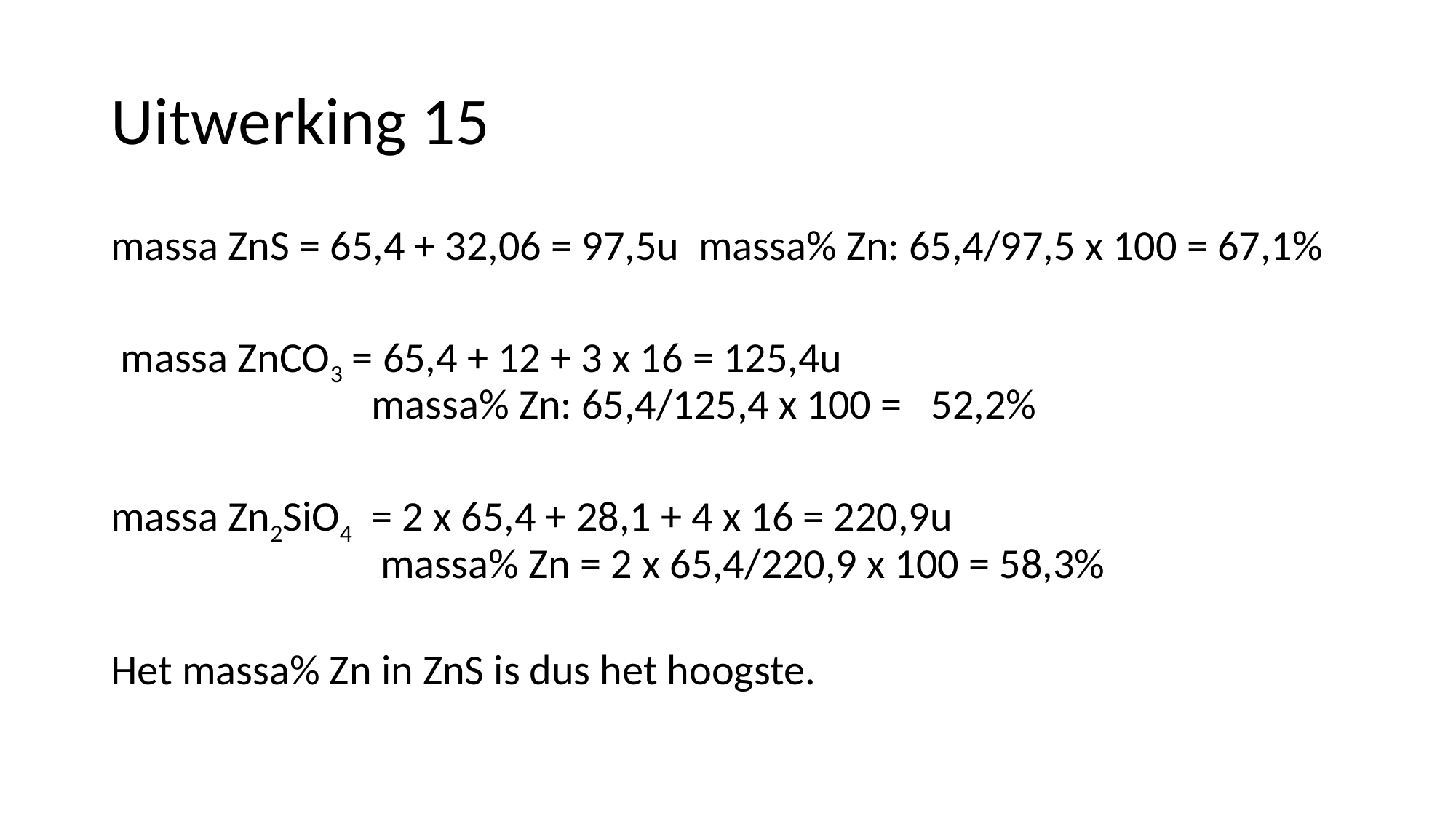

# Uitwerking 15
massa ZnS = 65,4 + 32,06 = 97,5u  massa% Zn: 65,4/97,5 x 100 = 67,1%
 massa ZnCO3 = 65,4 + 12 + 3 x 16 = 125,4u
                           massa% Zn: 65,4/125,4 x 100 =   52,2%
massa Zn2SiO4  = 2 x 65,4 + 28,1 + 4 x 16 = 220,9u
                            massa% Zn = 2 x 65,4/220,9 x 100 = 58,3%
Het massa% Zn in ZnS is dus het hoogste.